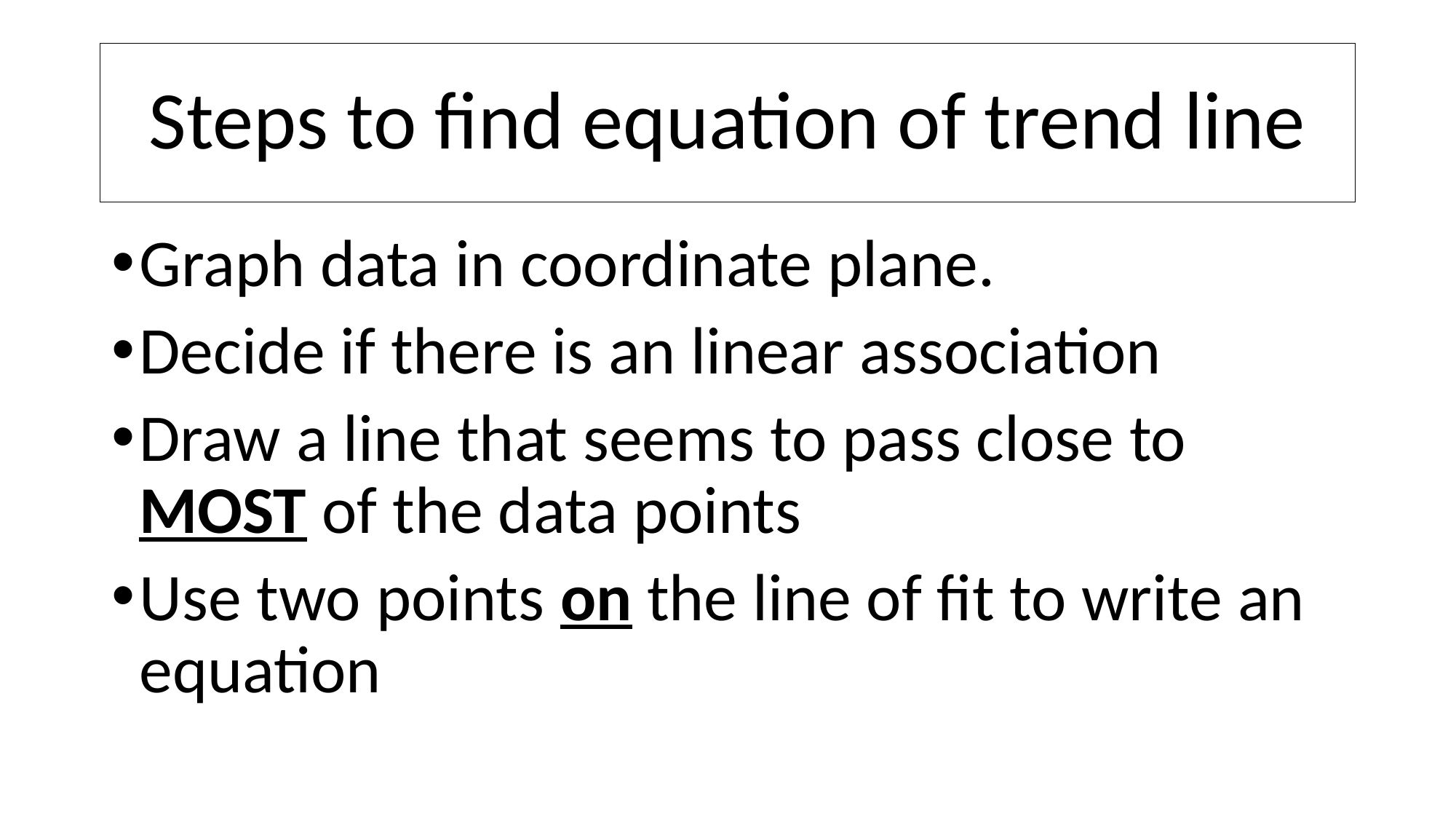

# Steps to find equation of trend line
Graph data in coordinate plane.
Decide if there is an linear association
Draw a line that seems to pass close to MOST of the data points
Use two points on the line of fit to write an equation